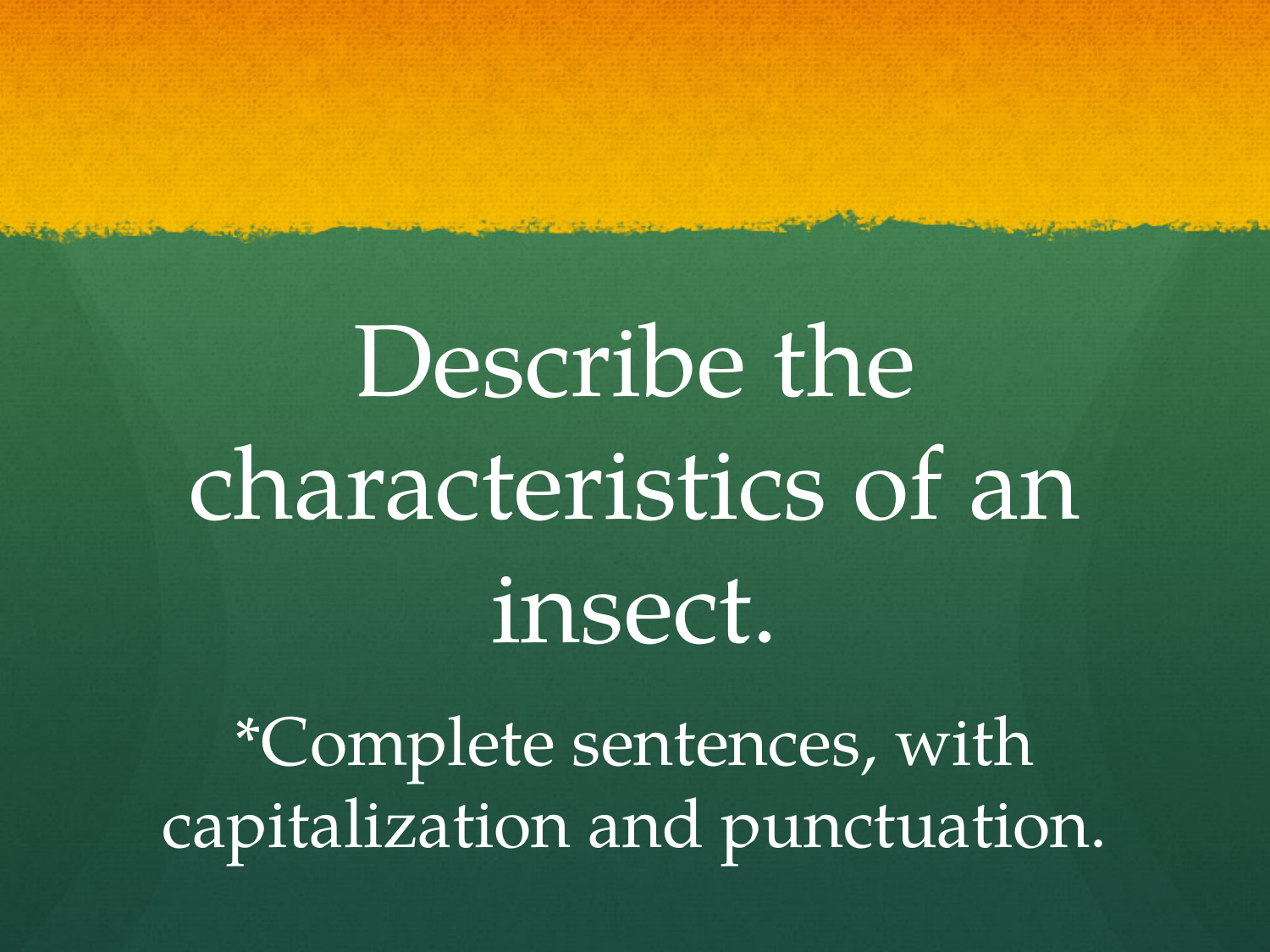

#
Describe the characteristics of an insect.
*Complete sentences, with capitalization and punctuation.